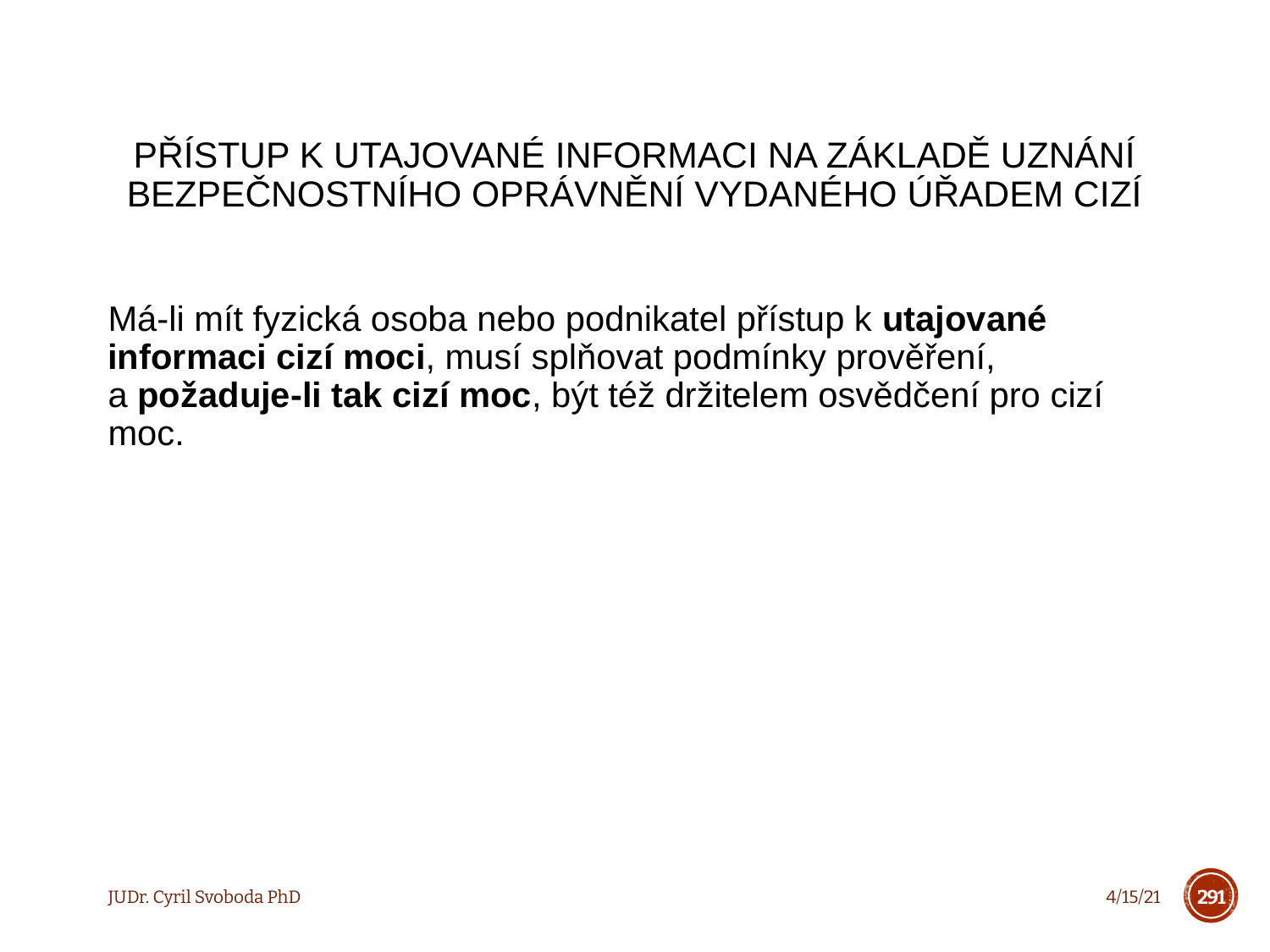

# Přístup k utajované informaci na základě uznání bezpečnostního oprávnění vydaného úřadem cizí
Má-li mít fyzická osoba nebo podnikatel přístup k utajované informaci cizí moci, musí splňovat podmínky prověření, a požaduje-li tak cizí moc, být též držitelem osvědčení pro cizí moc.
JUDr. Cyril Svoboda PhD
4/15/21
291